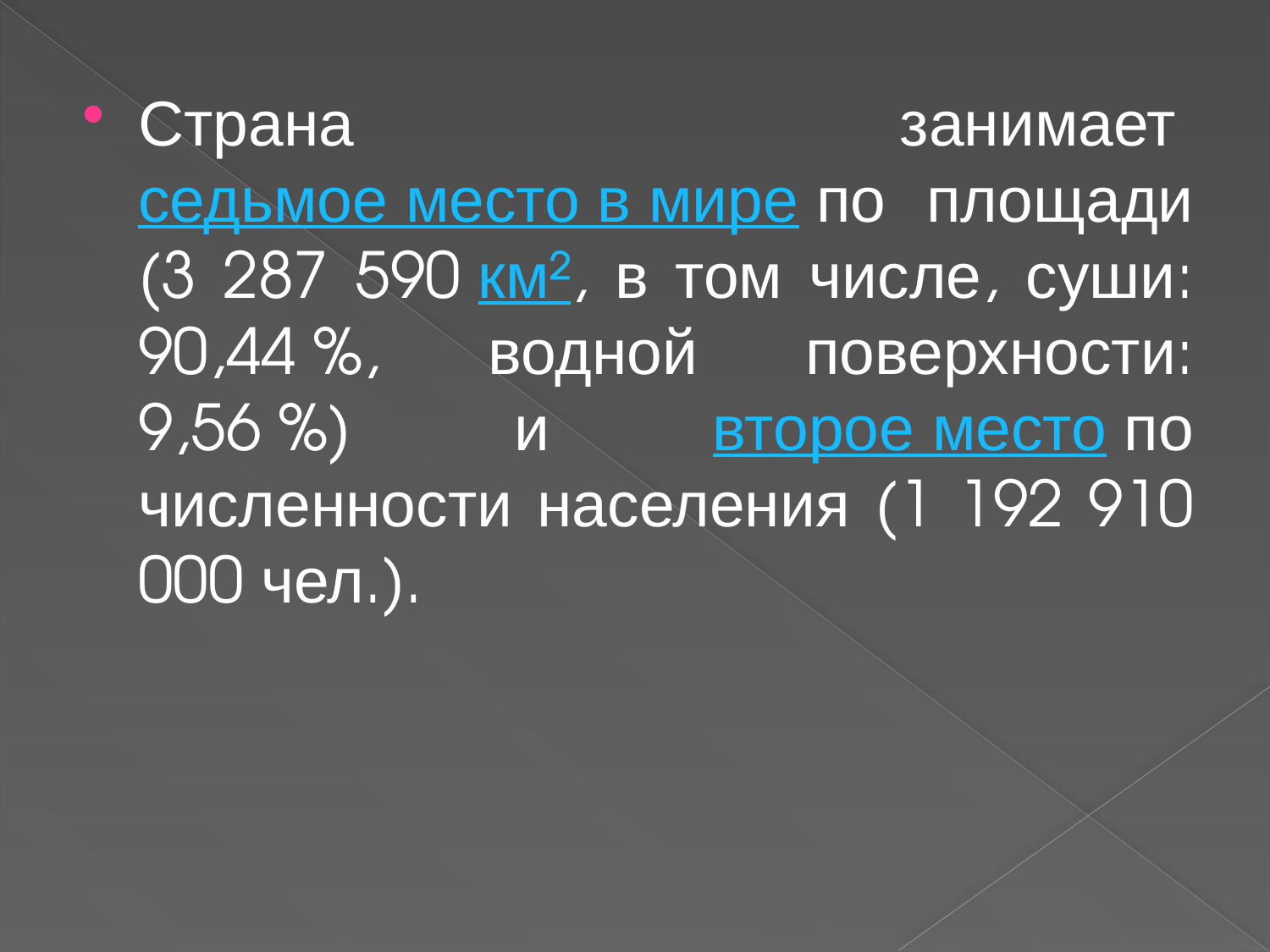

Страна занимает седьмое место в мире по площади (3 287 590 км², в том числе, суши: 90,44 %, водной поверхности: 9,56 %) и второе место по численности населения (1 192 910 000 чел.).